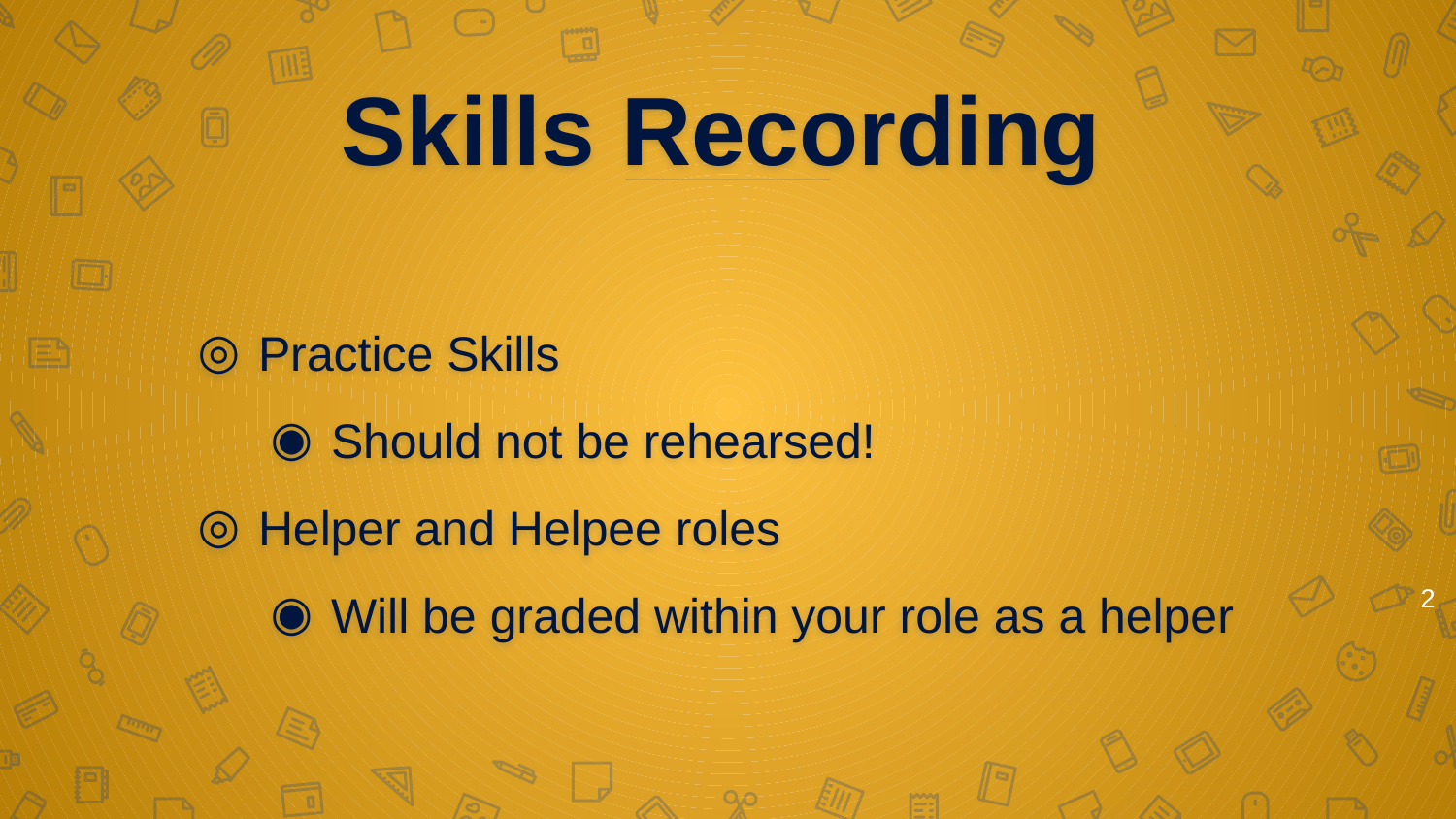

# Skills Recording
Practice Skills
Should not be rehearsed!
Helper and Helpee roles
Will be graded within your role as a helper
2